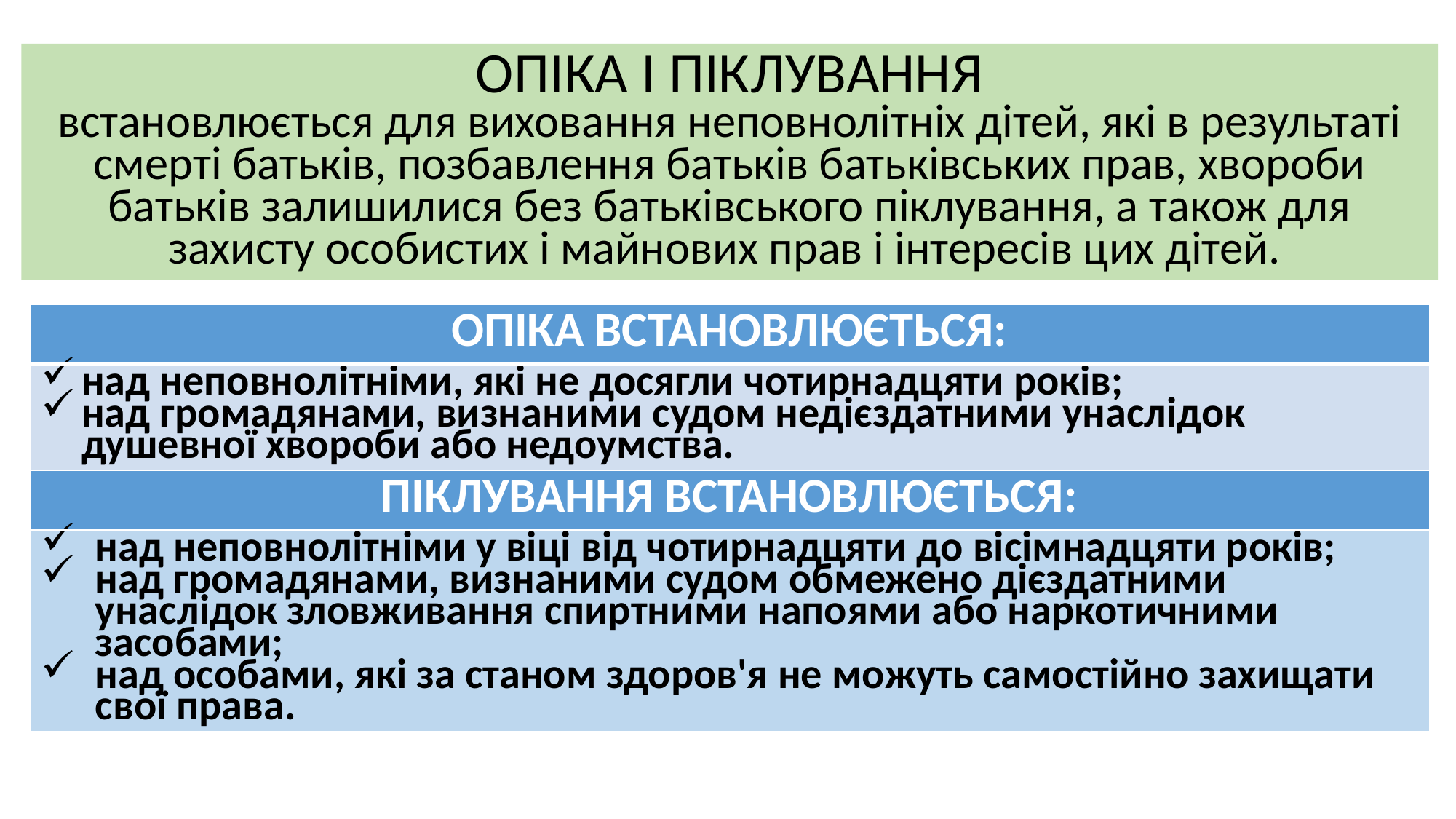

# ОПІКА І ПІКЛУВАННЯ встановлюється для виховання неповнолітніх дітей, які в результаті смерті батьків, позбавлення батьків батьківських прав, хвороби батьків залишилися без батьківського піклування, а також для захисту особистих і майнових прав і інтересів цих дітей.
| ОПІКА ВСТАНОВЛЮЄТЬСЯ: |
| --- |
| над неповнолітніми, які не досягли чотирнадцяти років; над громадянами, визнаними судом недієздатними унаслідок душевної хвороби або недоумства. |
| ПІКЛУВАННЯ ВСТАНОВЛЮЄТЬСЯ: |
| над неповнолітніми у віці від чотирнадцяти до вісімнадцяти років; над громадянами, визнаними судом обмежено дієздатними унаслідок зловживання спиртними напоями або наркотичними засобами; над особами, які за станом здоров'я не можуть самостійно захищати свої права. |